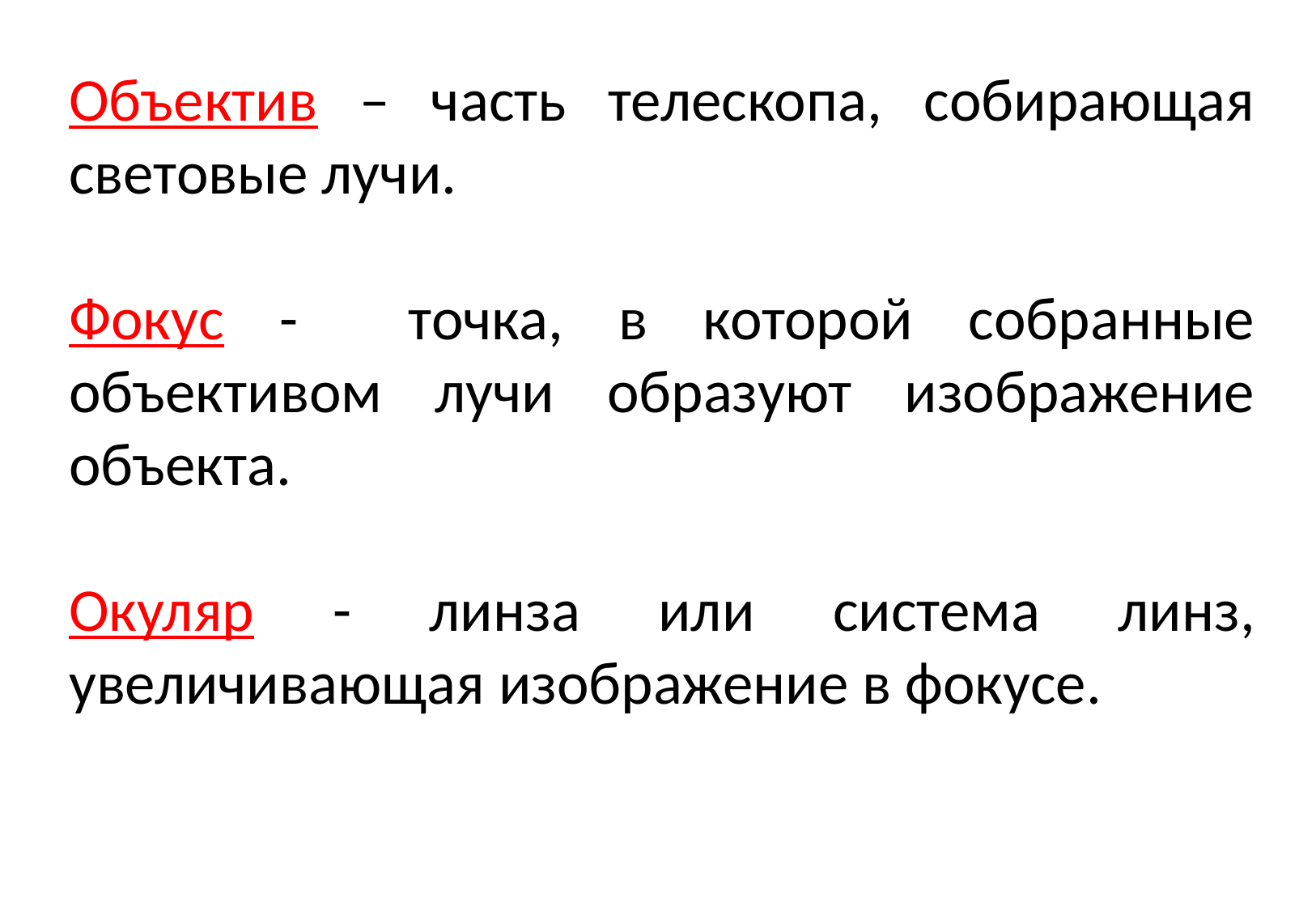

Объектив – часть телескопа, собирающая световые лучи.

Фокус -  точка, в которой собранные объективом лучи образуют изображение объекта.

Окуляр - линза или система линз, увеличивающая изображение в фокусе.
#